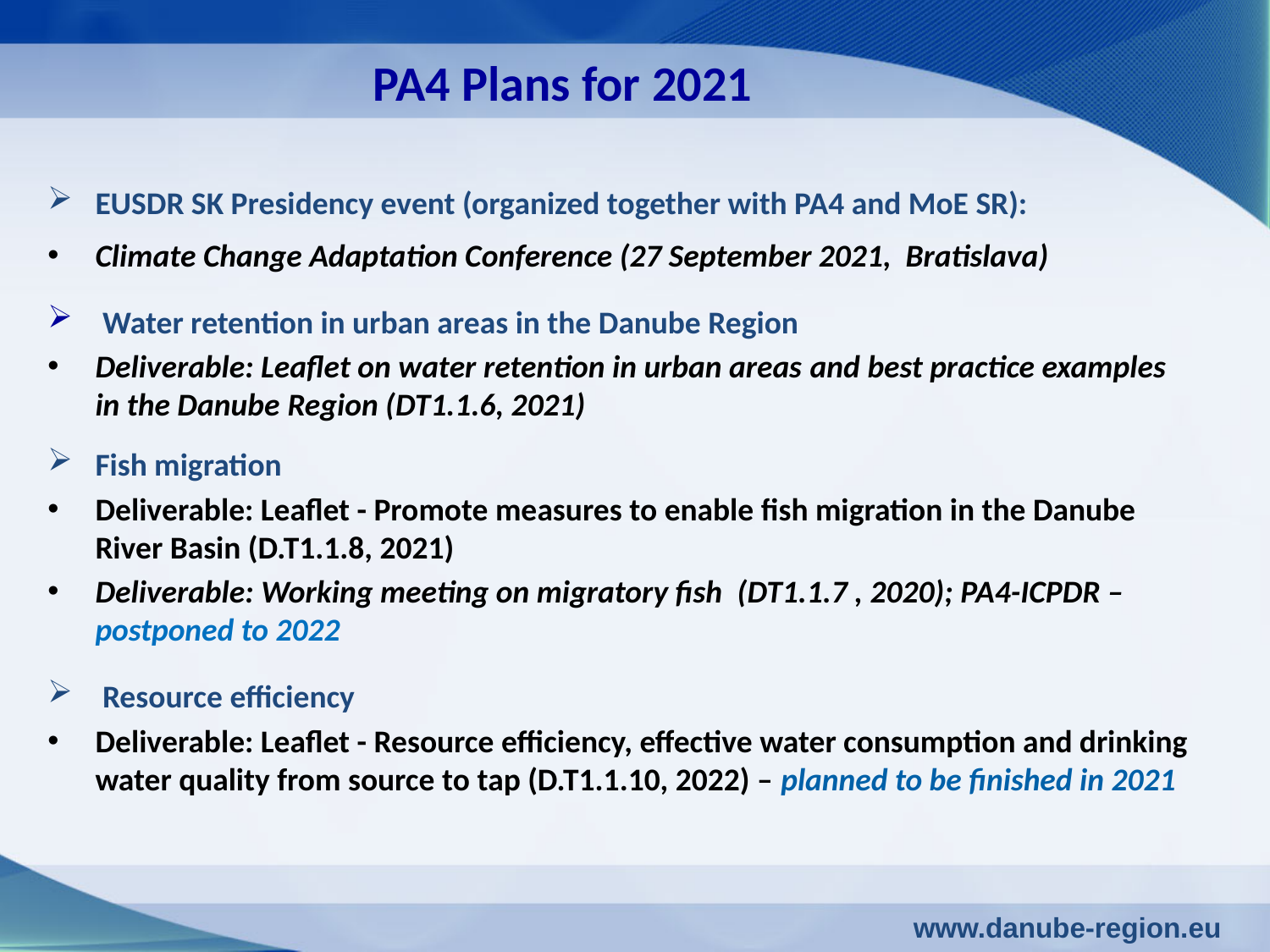

PA4 Plans for 2021

EUSDR SK Presidency event (organized together with PA4 and MoE SR):
Climate Change Adaptation Conference (27 September 2021,  Bratislava)

 Water retention in urban areas in the Danube Region
Deliverable: Leaflet on water retention in urban areas and best practice examples in the Danube Region (DT1.1.6, 2021)

Fish migration
Deliverable: Leaflet - Promote measures to enable fish migration in the Danube River Basin (D.T1.1.8, 2021)
Deliverable: Working meeting on migratory fish  (DT1.1.7 , 2020); PA4-ICPDR – postponed to 2022

 Resource efficiency
Deliverable: Leaflet - Resource efficiency, effective water consumption and drinking water quality from source to tap (D.T1.1.10, 2022) – planned to be finished in 2021

www.danube-region.eu